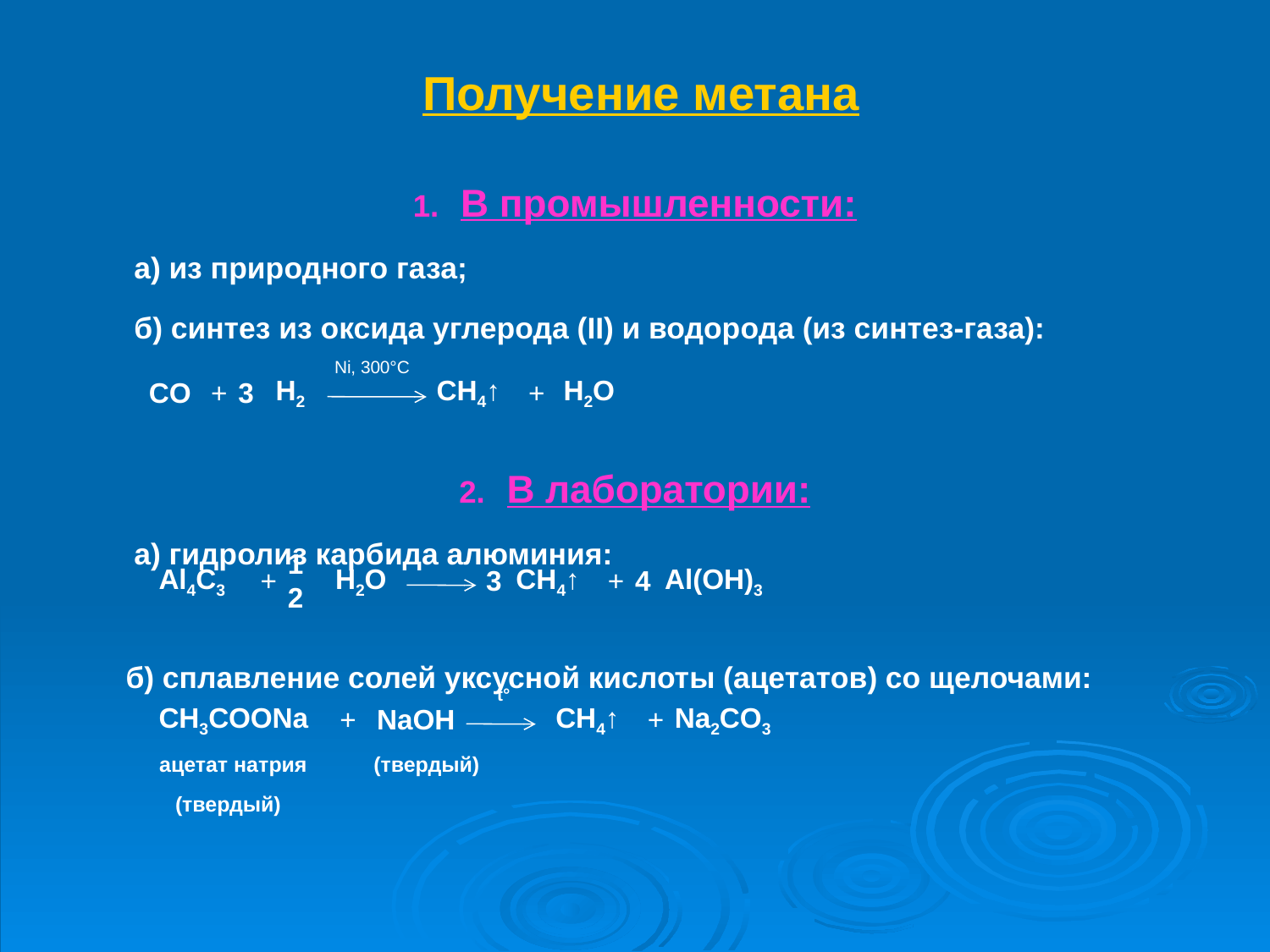

Получение метана
В промышленности:
       а) из природного газа;
       б) синтез из оксида углерода (II) и водорода (из синтез-газа):

В лаборатории:
       а) гидролиз карбида алюминия:

      б) сплавление солей уксусной кислоты (ацетатов) со щелочами:

Ni, 300°C
CO
+
3
 H2
CH4↑
+
 H2O
Al4C3
+
12
 H2O
3
CH4↑
+
4
Al(OH)3
 t°
CH3COONa
+
NaOH
CH4↑
+
Na2CO3
ацетат натрия
(твердый)
(твердый)